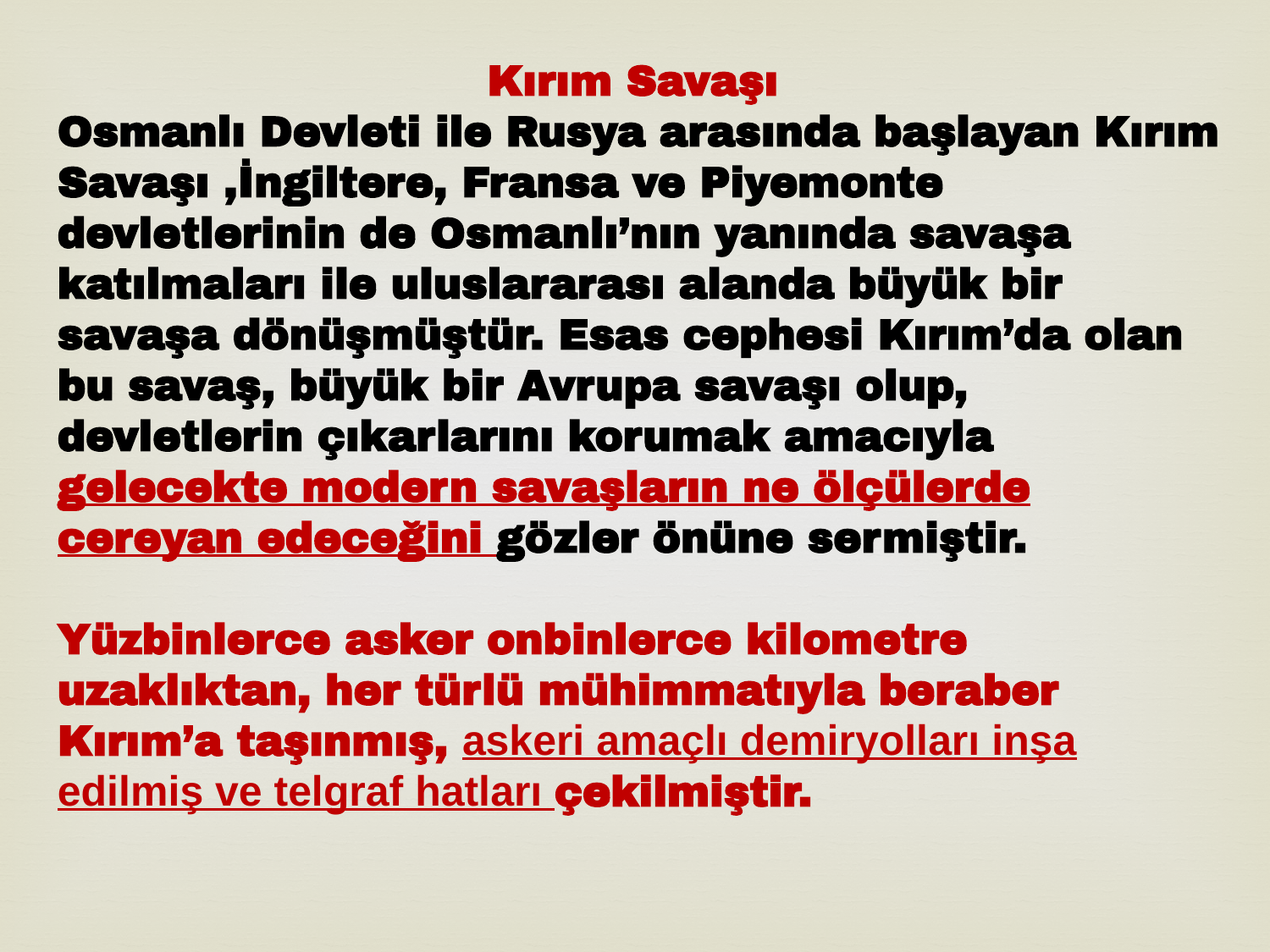

Kırım Savaşı
Osmanlı Devleti ile Rusya arasında başlayan Kırım Savaşı ,İngiltere, Fransa ve Piyemonte devletlerinin de Osmanlı’nın yanında savaşa katılmaları ile uluslararası alanda büyük bir savaşa dönüşmüştür. Esas cephesi Kırım’da olan bu savaş, büyük bir Avrupa savaşı olup, devletlerin çıkarlarını korumak amacıyla gelecekte modern savaşların ne ölçülerde cereyan edeceğini gözler önüne sermiştir.

Yüzbinlerce asker onbinlerce kilometre uzaklıktan, her türlü mühimmatıyla beraber Kırım’a taşınmış, askeri amaçlı demiryolları inşa edilmiş ve telgraf hatları çekilmiştir.